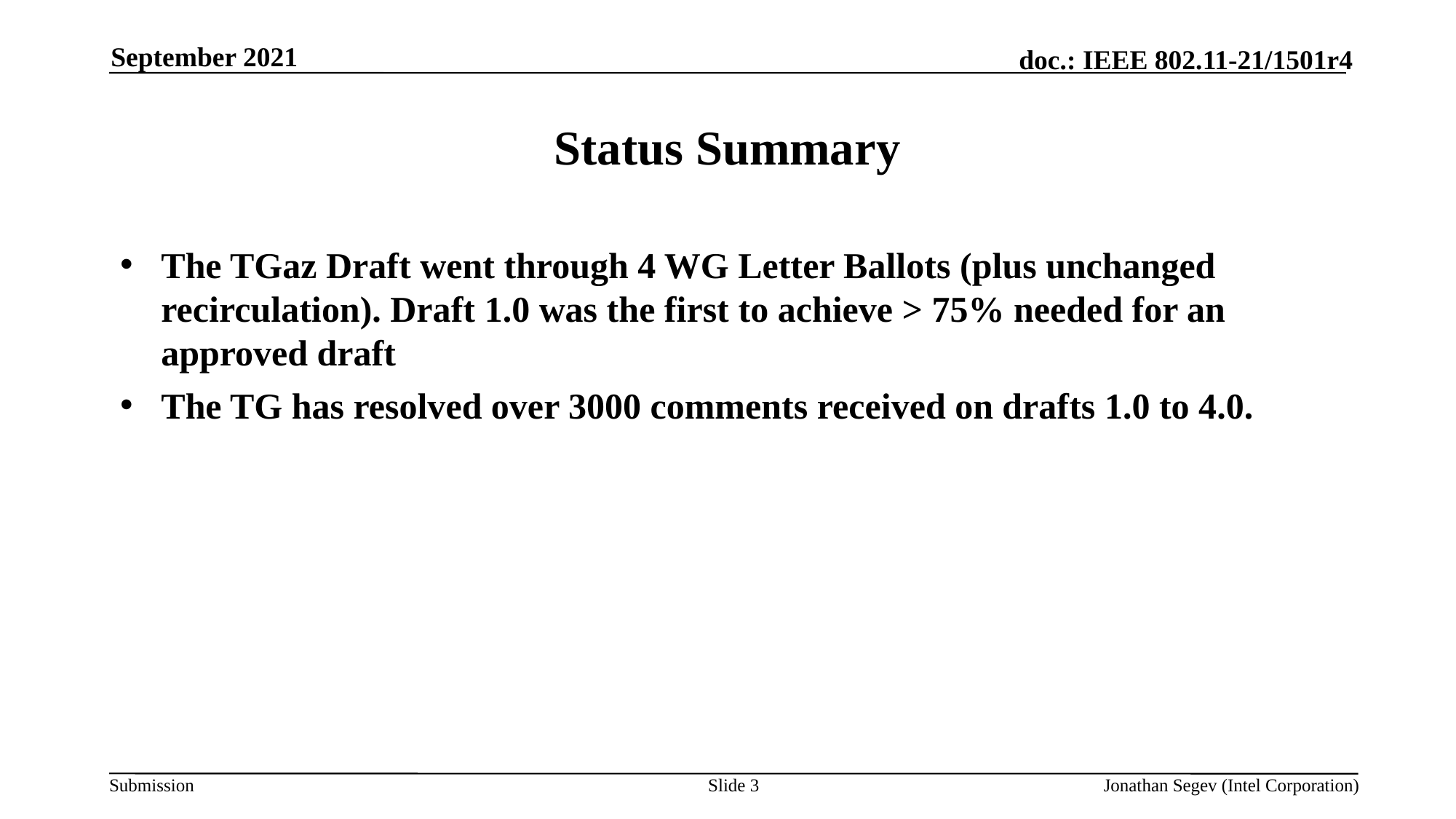

September 2021
# Status Summary
The TGaz Draft went through 4 WG Letter Ballots (plus unchanged recirculation). Draft 1.0 was the first to achieve > 75% needed for an approved draft
The TG has resolved over 3000 comments received on drafts 1.0 to 4.0.
Slide 3
Jonathan Segev (Intel Corporation)